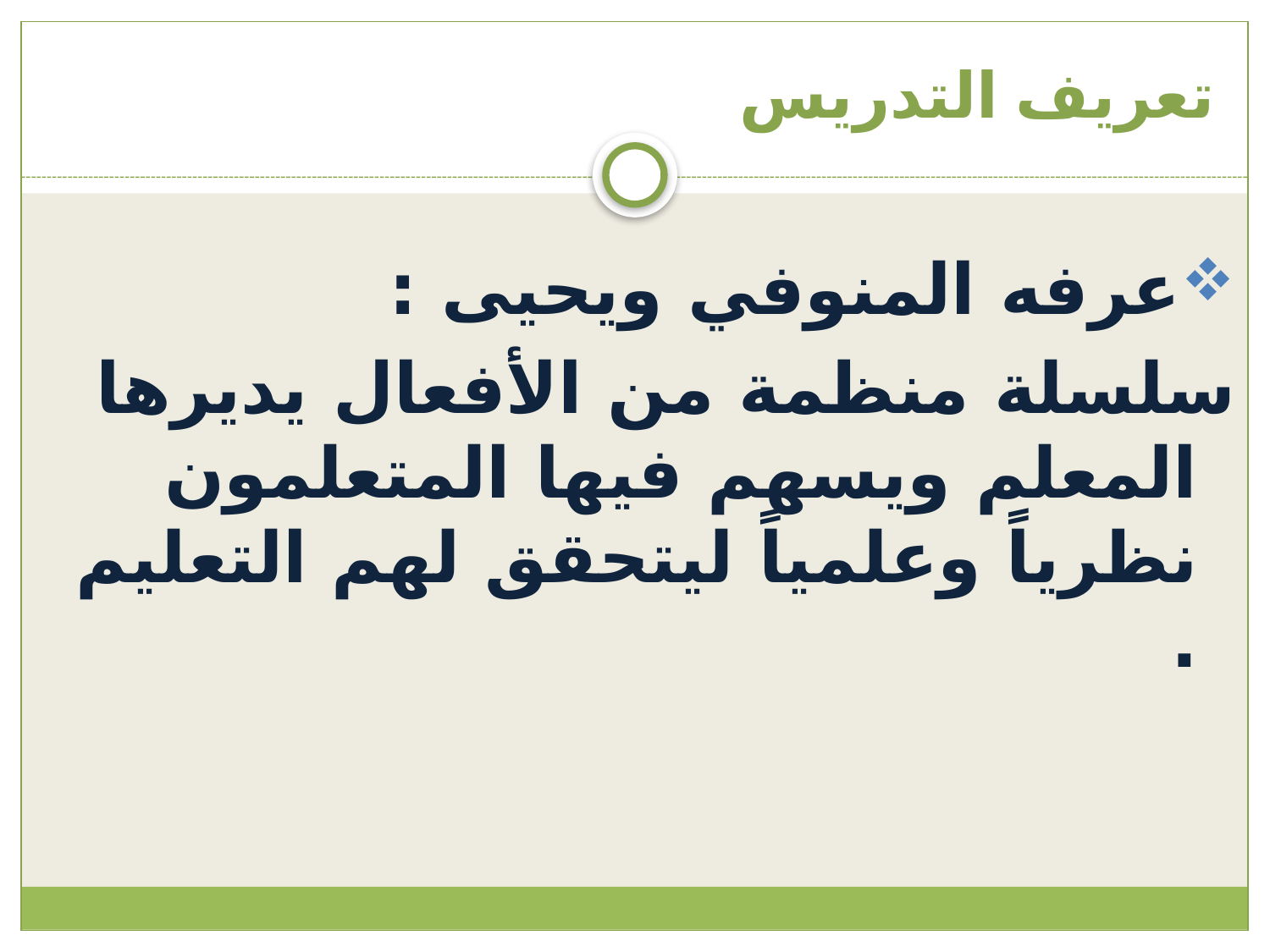

# تعريف التدريس
عرفه المنوفي ويحيى :
سلسلة منظمة من الأفعال يديرها المعلم ويسهم فيها المتعلمون نظرياً وعلمياً ليتحقق لهم التعليم .